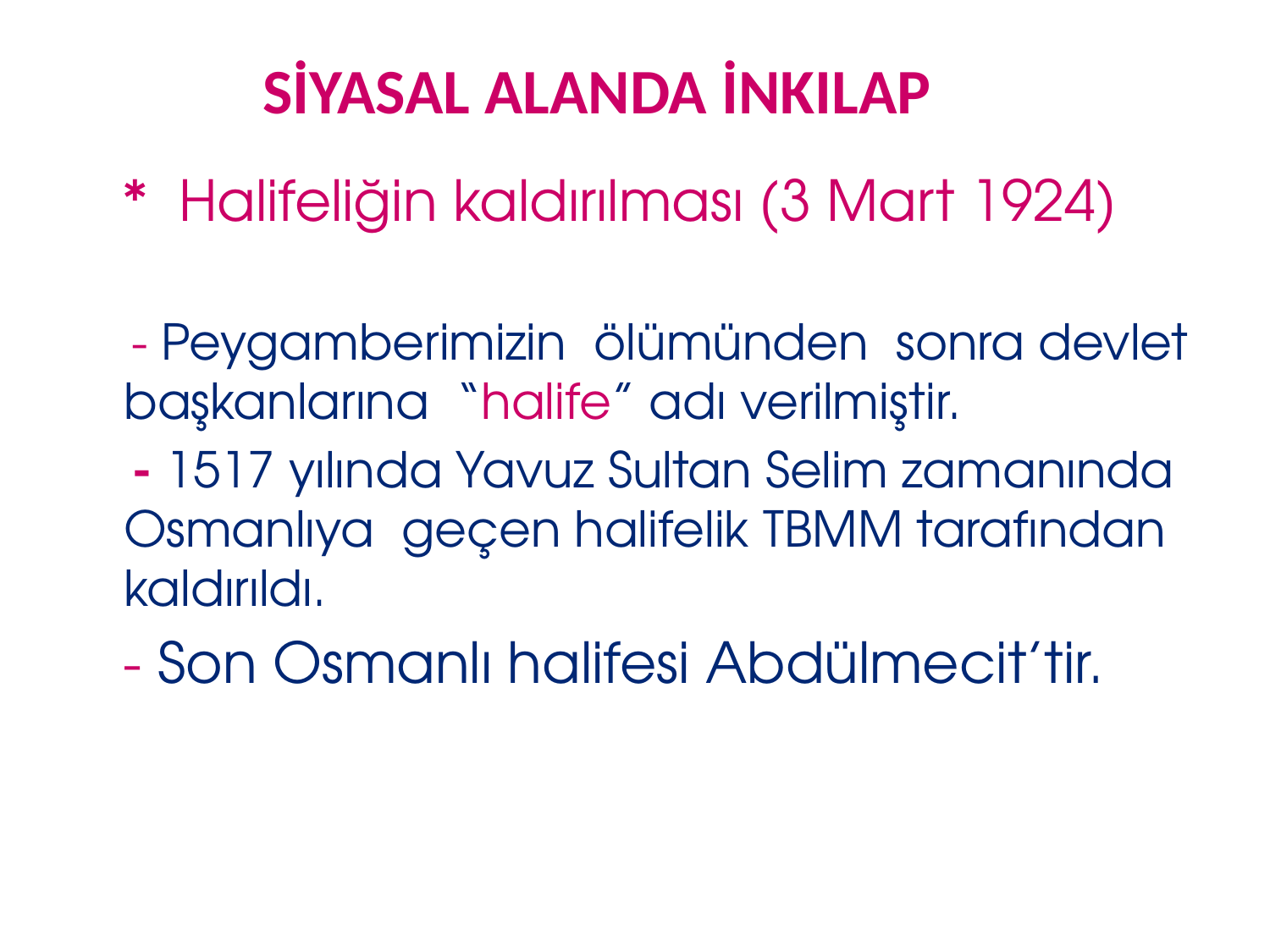

# SİYASAL ALANDA İNKILAP
   *  Halifeliğin kaldırılması (3 Mart 1924)
    - Peygamberimizin  ölümünden  sonra devlet başkanlarına  “halife” adı verilmiştir.
    - 1517 yılında Yavuz Sultan Selim zamanında Osmanlıya  geçen halifelik TBMM tarafından kaldırıldı.
   - Son Osmanlı halifesi Abdülmecit’tir.